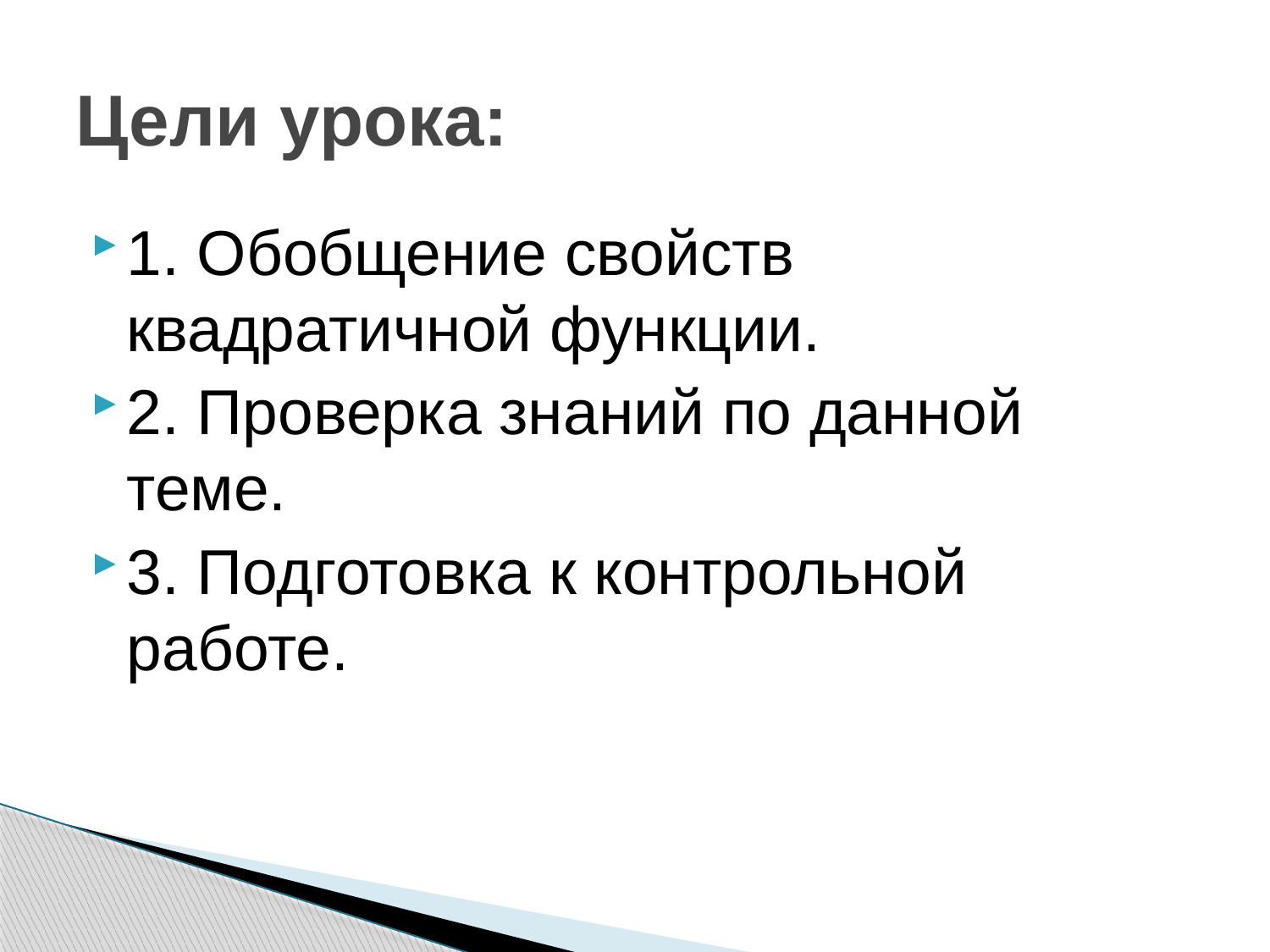

# Цели урока:
1. Обобщение свойств квадратичной функции.
2. Проверка знаний по данной теме.
3. Подготовка к контрольной работе.